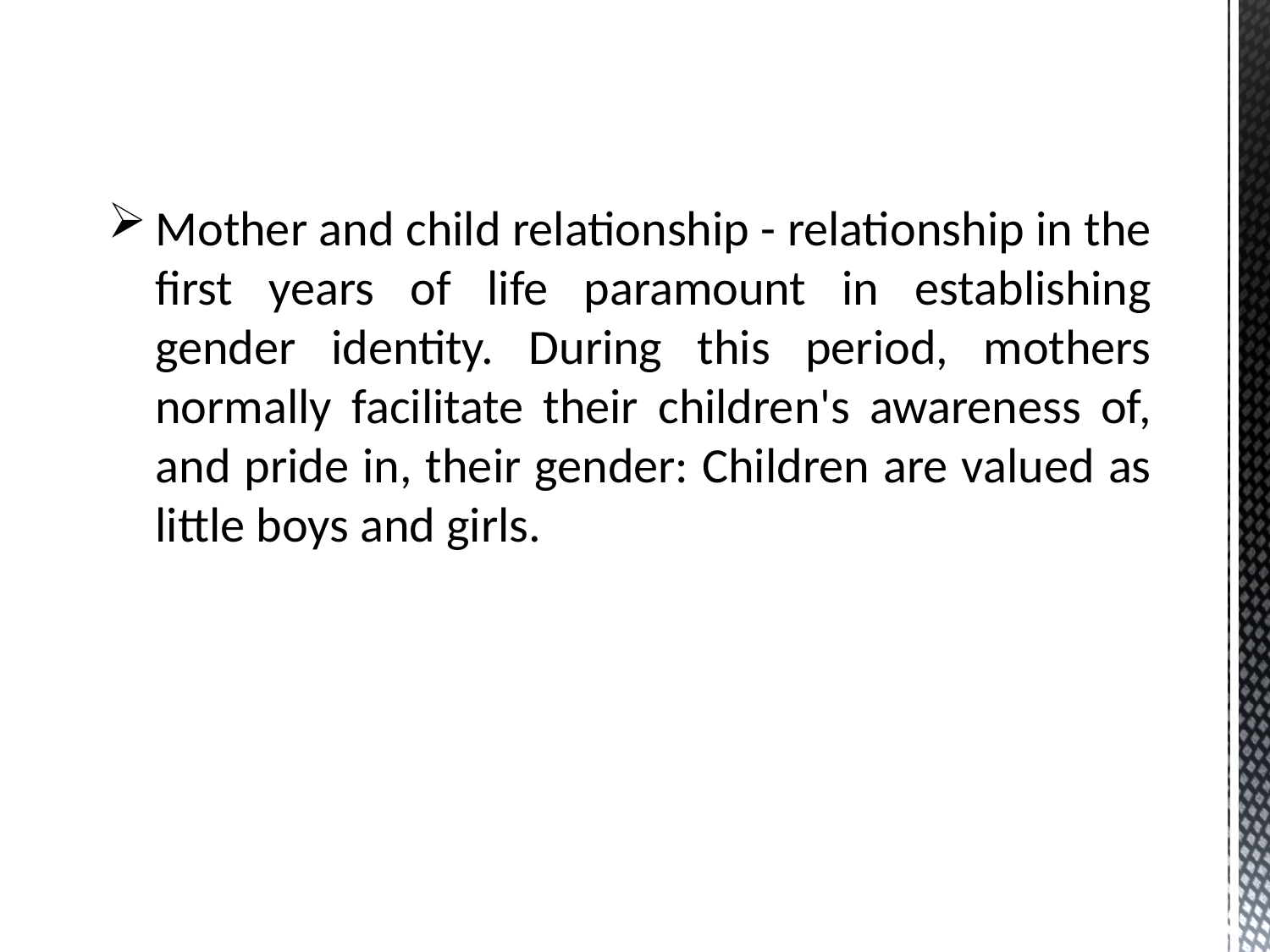

Mother and child relationship - relationship in the first years of life paramount in establishing gender identity. During this period, mothers normally facilitate their children's awareness of, and pride in, their gender: Children are valued as little boys and girls.